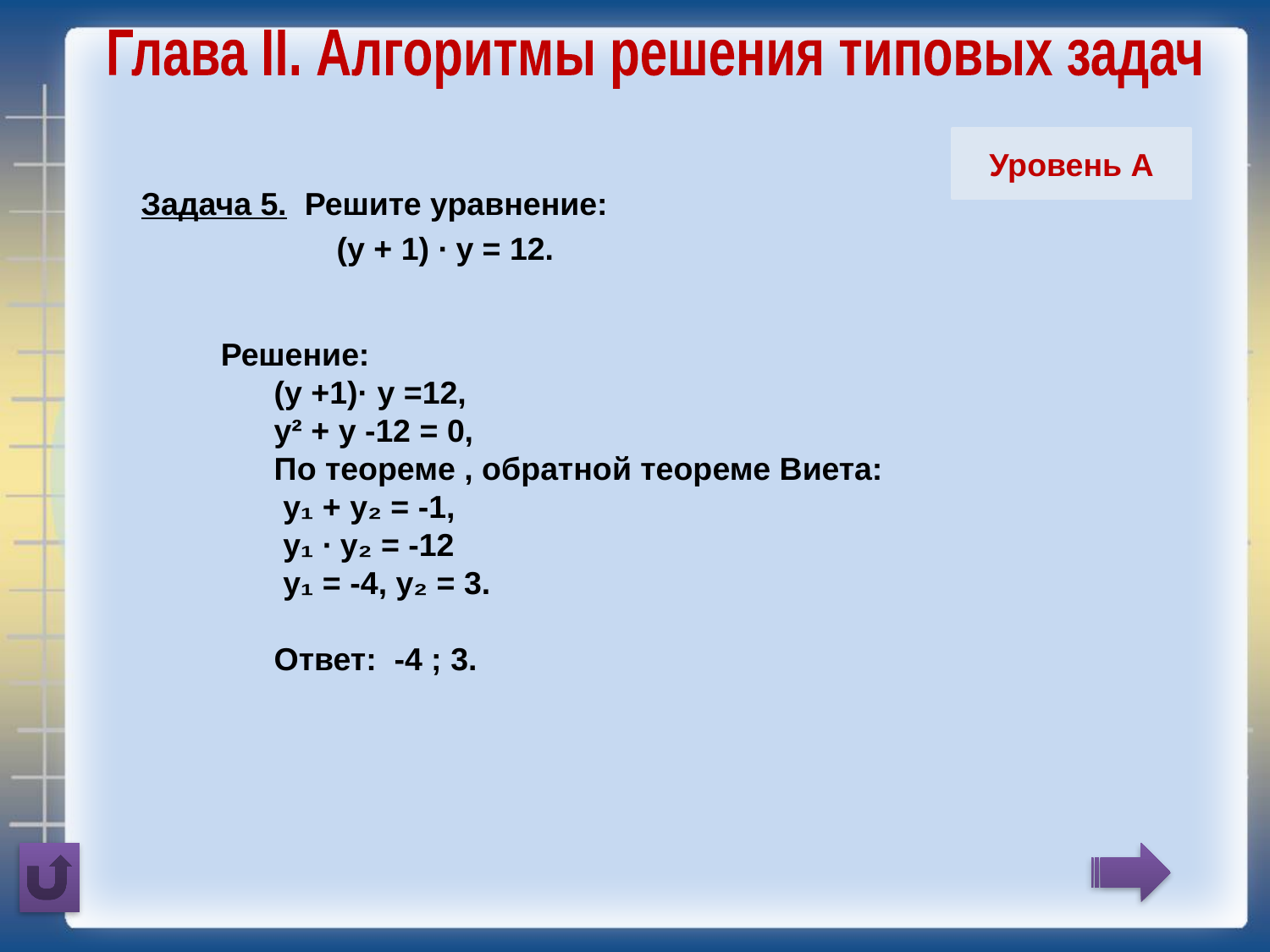

Задача 5.  Решите уравнение:
                                (у + 1) ∙ у = 12.

  Глава II. Алгоритмы решения типовых задач
#
Уровень А

Решение:
      (у +1)· у =12,
      у² + у -12 = 0,
      По теореме , обратной теореме Виета:
       у₁ + у₂ = -1,
       у₁ ∙ у₂ = -12
       у₁ = -4, у₂ = 3.

      Ответ:  -4 ; 3.